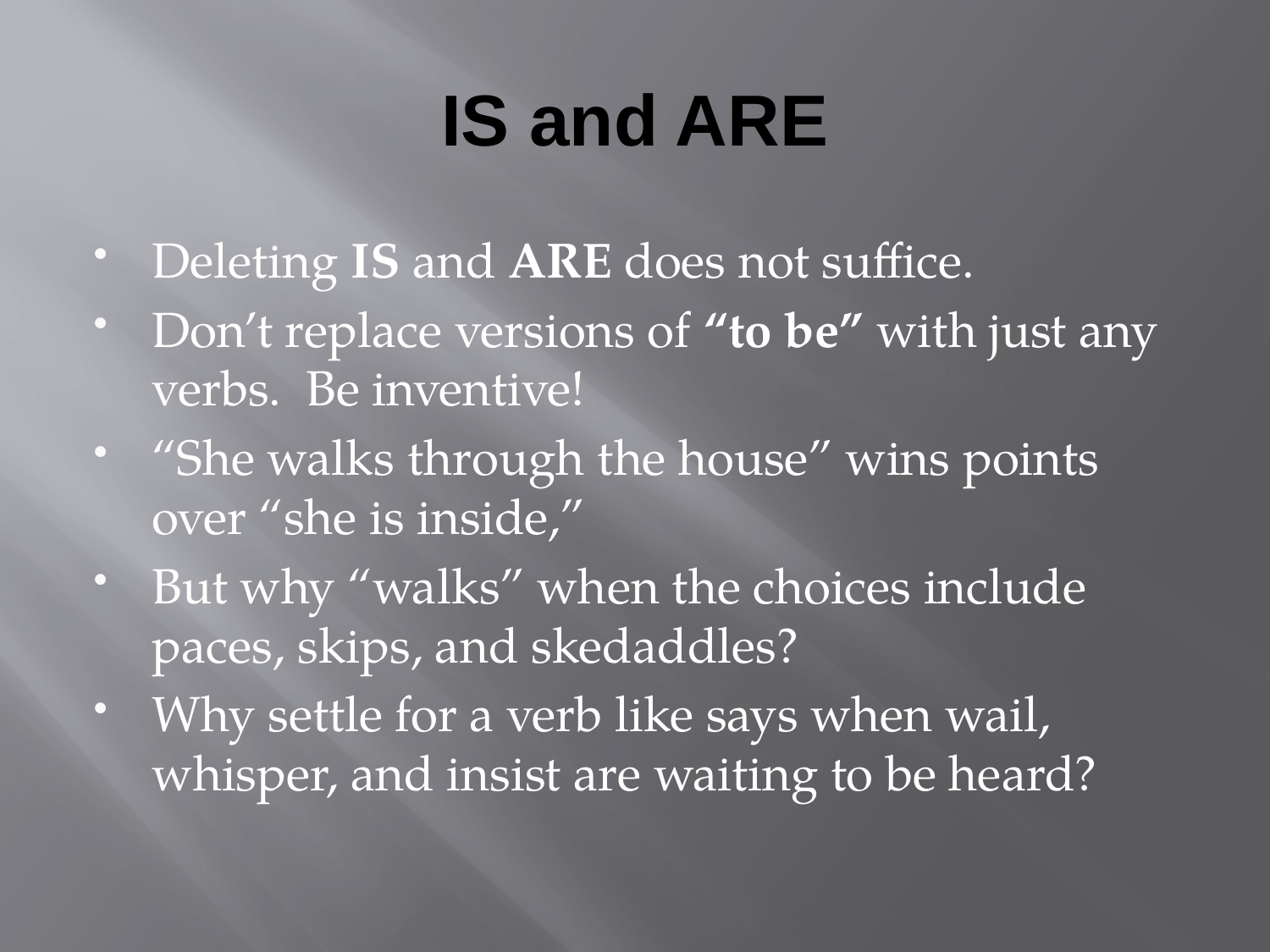

# IS and ARE
Deleting IS and ARE does not suffice.
Don’t replace versions of “to be” with just any verbs.  Be inventive!
“She walks through the house” wins points over “she is inside,”
But why “walks” when the choices include paces, skips, and skedaddles?
Why settle for a verb like says when wail, whisper, and insist are waiting to be heard?